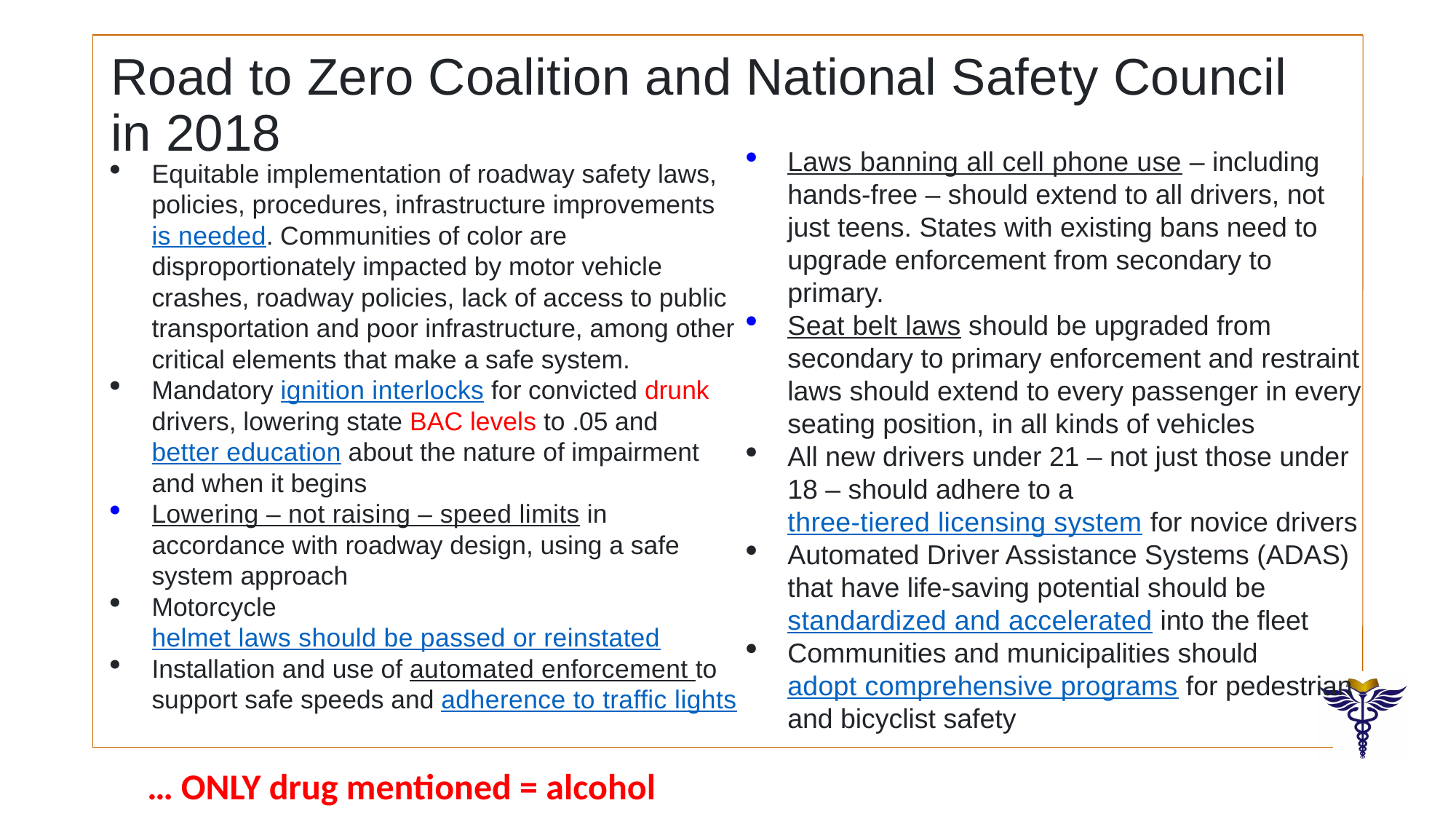

# Road to Zero Coalition and National Safety Council in 2018

Laws banning all cell phone use – including hands-free – should extend to all drivers, not just teens. States with existing bans need to upgrade enforcement from secondary to primary.
Seat belt laws should be upgraded from secondary to primary enforcement and restraint laws should extend to every passenger in every seating position, in all kinds of vehicles
All new drivers under 21 – not just those under 18 – should adhere to a three-tiered licensing system for novice drivers
Automated Driver Assistance Systems (ADAS) that have life-saving potential should be standardized and accelerated into the fleet
Communities and municipalities should adopt comprehensive programs for pedestrian and bicyclist safety
Equitable implementation of roadway safety laws, policies, procedures, infrastructure improvements is needed. Communities of color are disproportionately impacted by motor vehicle crashes, roadway policies, lack of access to public transportation and poor infrastructure, among other critical elements that make a safe system.
Mandatory ignition interlocks for convicted drunk drivers, lowering state BAC levels to .05 and better education about the nature of impairment and when it begins
Lowering – not raising – speed limits in accordance with roadway design, using a safe system approach
Motorcycle helmet laws should be passed or reinstated
Installation and use of automated enforcement to support safe speeds and adherence to traffic lights

… ONLY drug mentioned = alcohol